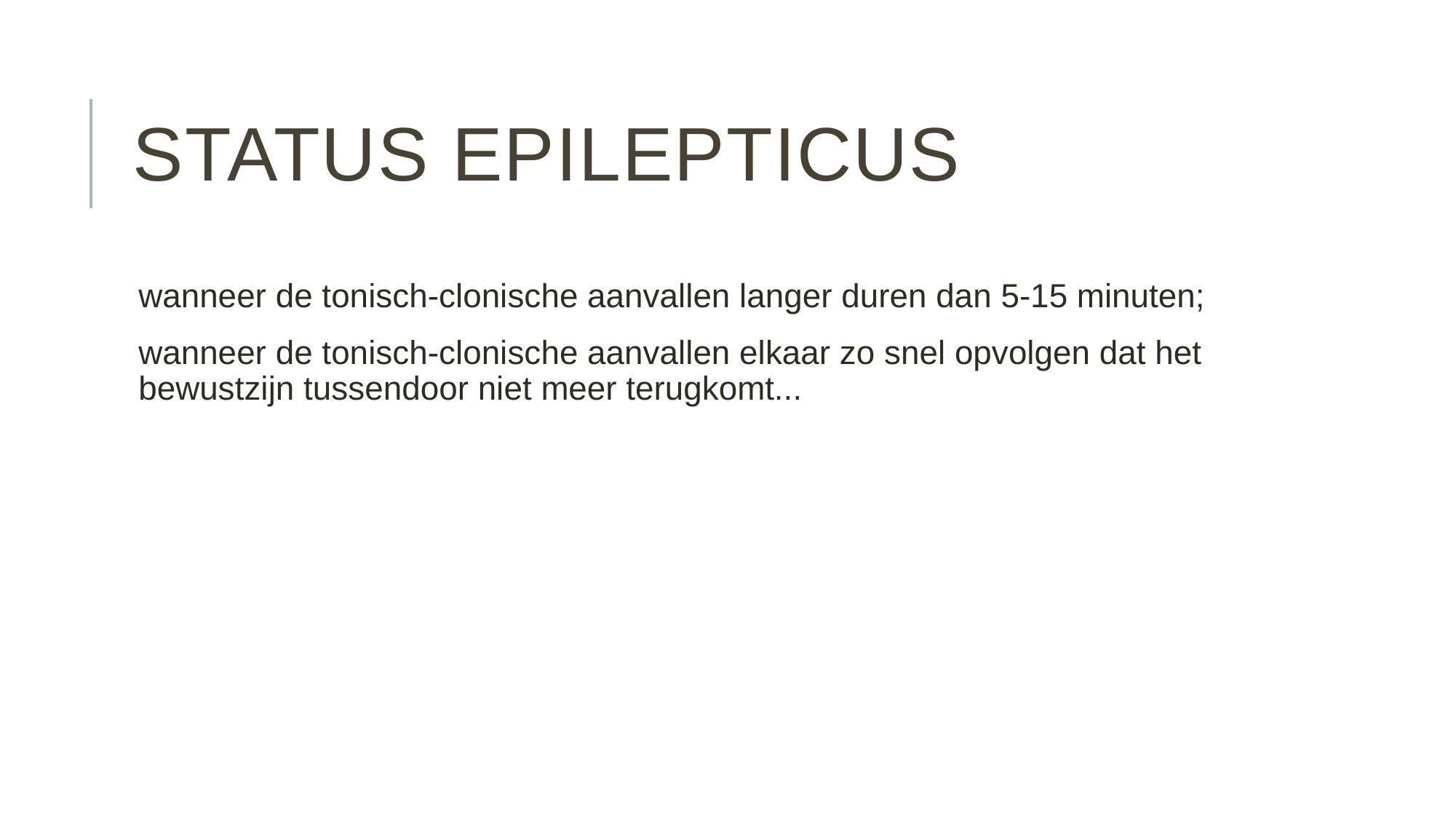

# Status epilepticus
wanneer de tonisch-clonische aanvallen langer duren dan 5-15 minuten;
wanneer de tonisch-clonische aanvallen elkaar zo snel opvolgen dat het bewustzijn tussendoor niet meer terugkomt...